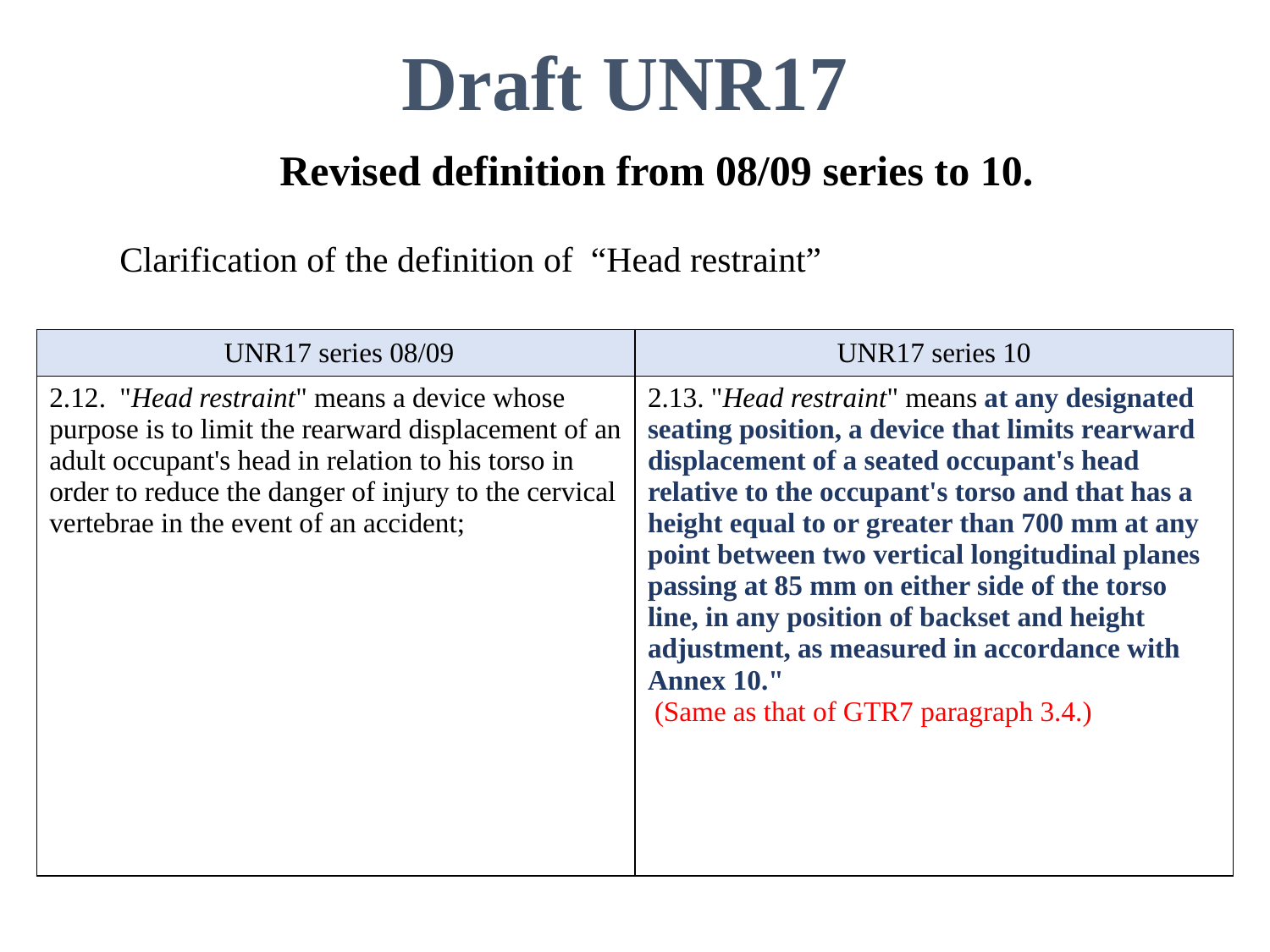

Draft UNR17
Revised definition from 08/09 series to 10.

Clarification of the definition of  “Head restraint”
| UNR17 series 08/09 | UNR17 series 10 |
| --- | --- |
| 2.12. "Head restraint" means a device whose purpose is to limit the rearward displacement of an adult occupant's head in relation to his torso in order to reduce the danger of injury to the cervical vertebrae in the event of an accident; | 2.13. "Head restraint" means at any designated seating position, a device that limits rearward displacement of a seated occupant's head relative to the occupant's torso and that has a height equal to or greater than 700 mm at any point between two vertical longitudinal planes passing at 85 mm on either side of the torso line, in any position of backset and height adjustment, as measured in accordance with Annex 10." (Same as that of GTR7 paragraph 3.4.) |